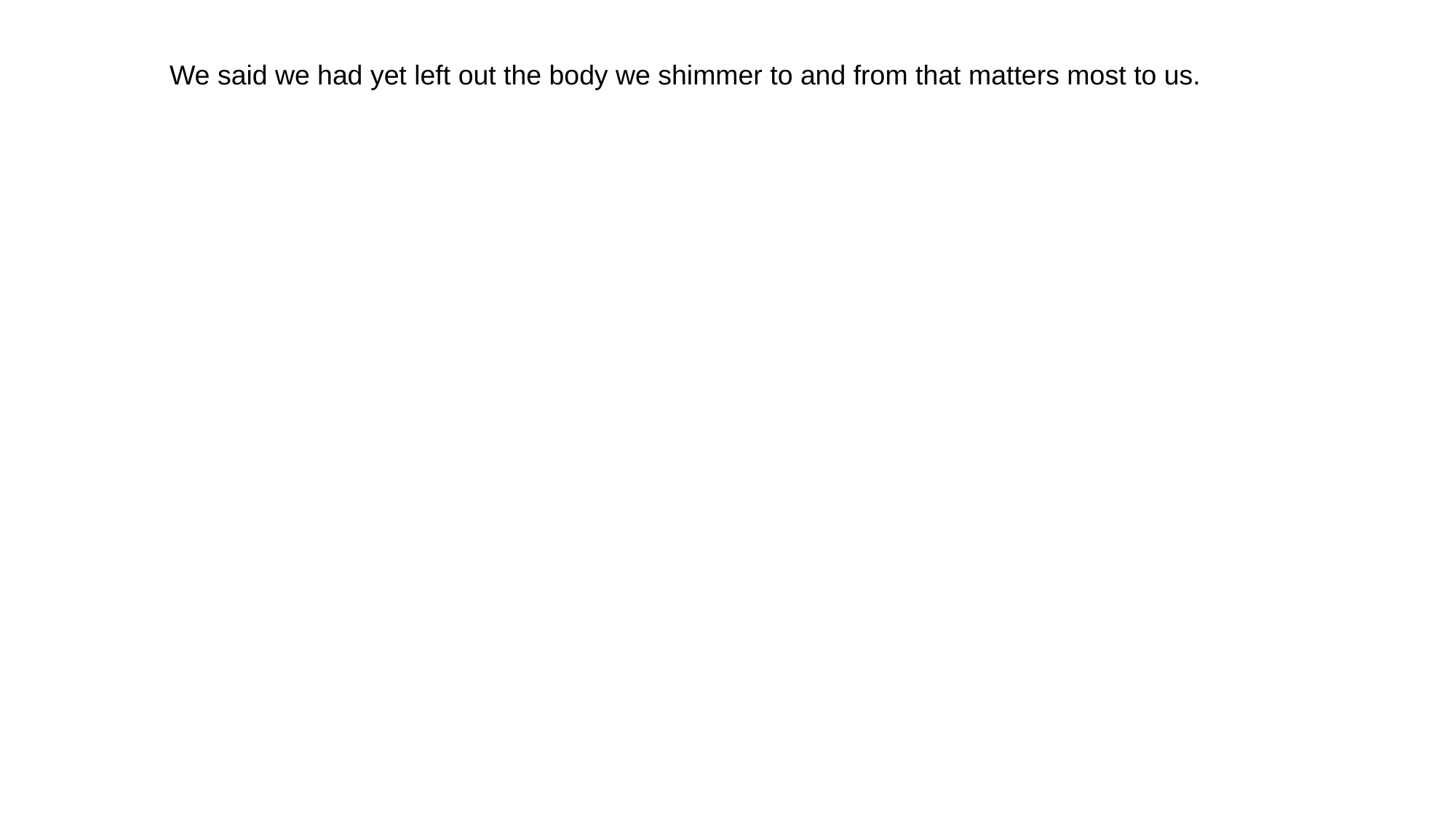

We said we had yet left out the body we shimmer to and from that matters most to us.